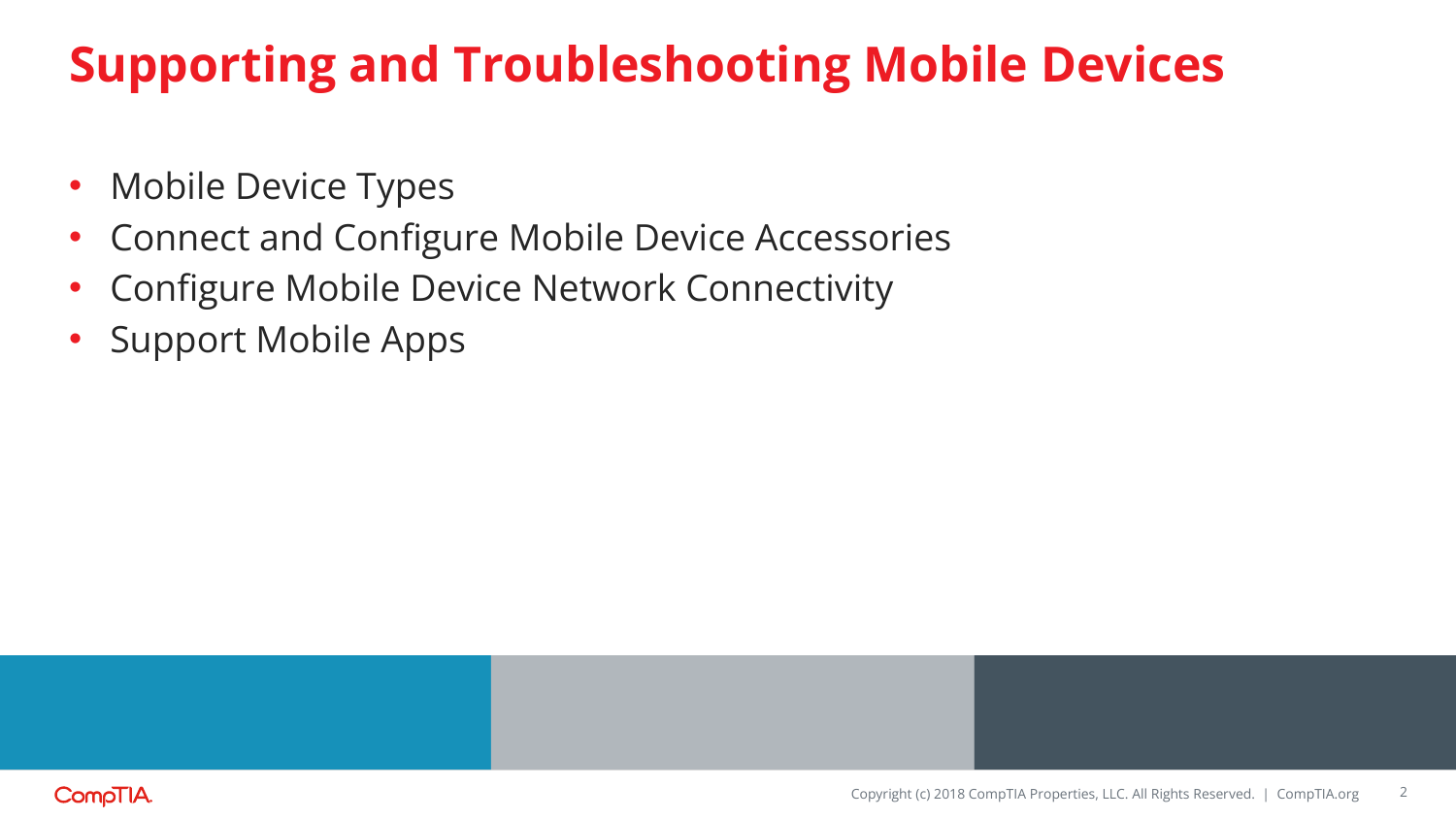

# Supporting and Troubleshooting Mobile Devices
Mobile Device Types
Connect and Configure Mobile Device Accessories
Configure Mobile Device Network Connectivity
Support Mobile Apps
2